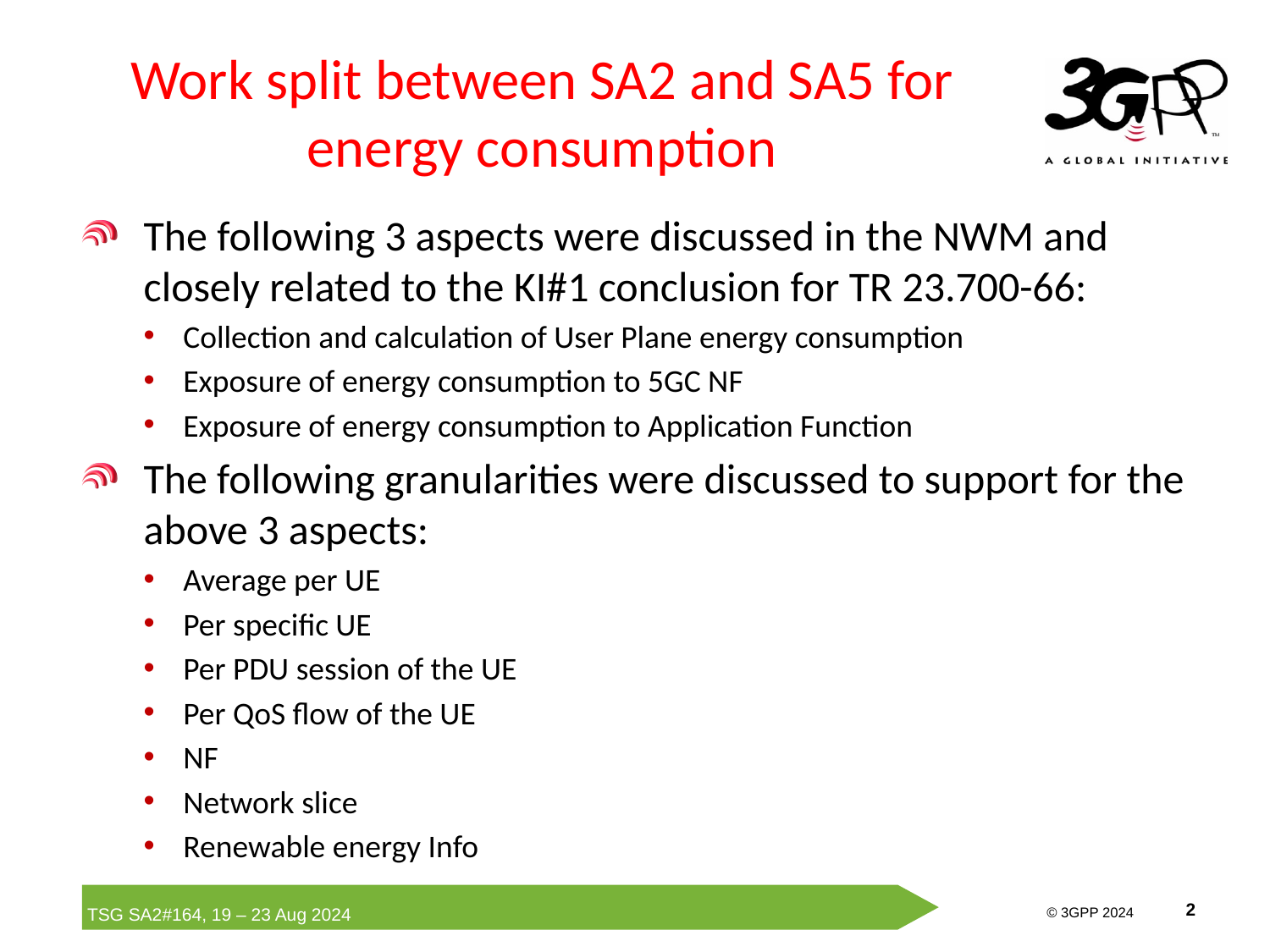

# Work split between SA2 and SA5 for energy consumption
The following 3 aspects were discussed in the NWM and closely related to the KI#1 conclusion for TR 23.700-66:
Collection and calculation of User Plane energy consumption
Exposure of energy consumption to 5GC NF
Exposure of energy consumption to Application Function
The following granularities were discussed to support for the above 3 aspects:
Average per UE
Per specific UE
Per PDU session of the UE
Per QoS flow of the UE
NF
Network slice
Renewable energy Info